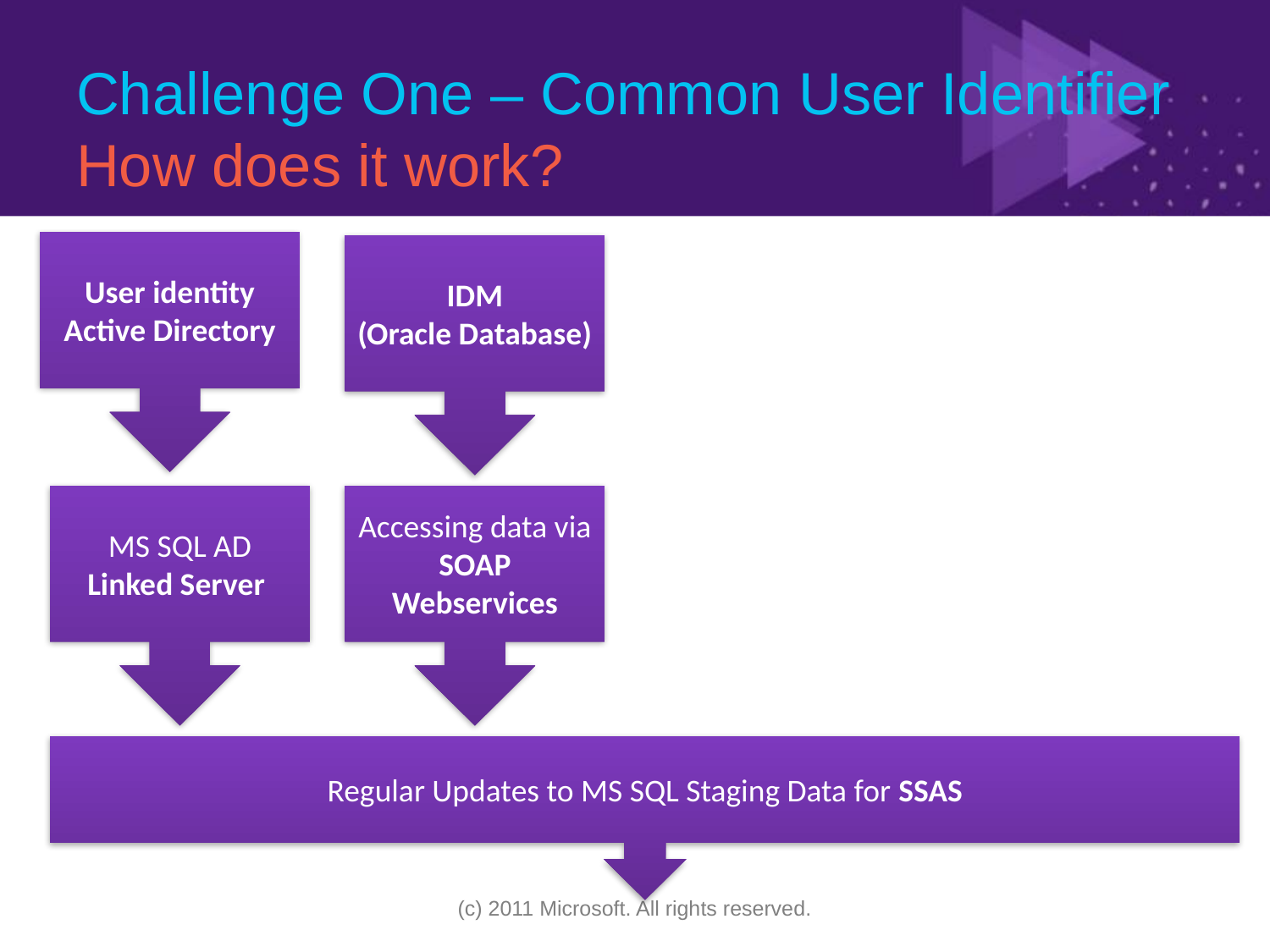

# Challenge One – Common User Identifier How does it work?
User identity
Active Directory
IDM
(Oracle Database)
MS SQL AD Linked Server
Accessing data via SOAP Webservices
Regular Updates to MS SQL Staging Data for SSAS
(c) 2011 Microsoft. All rights reserved.